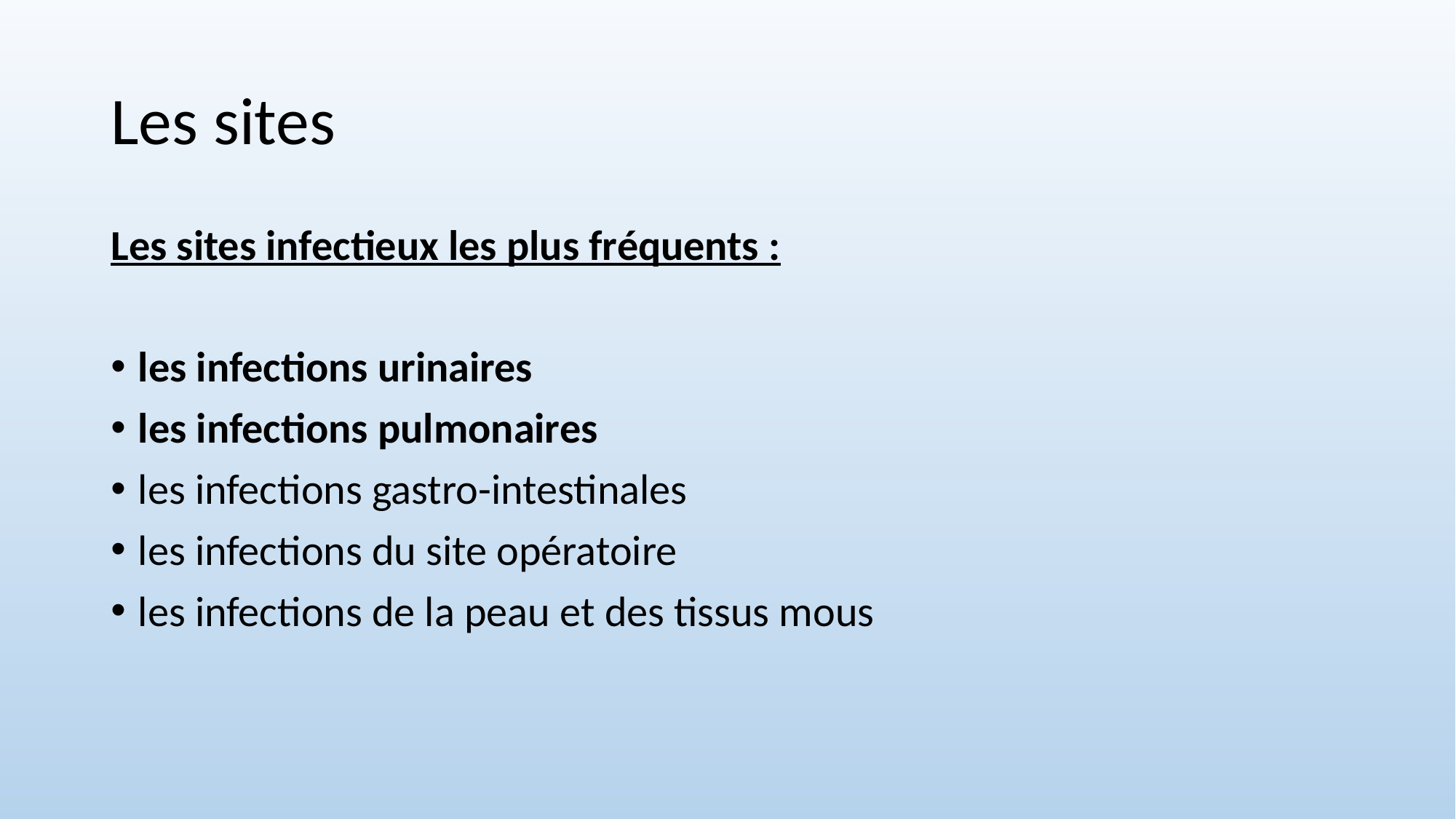

# Les sites
Les sites infectieux les plus fréquents :

les infections urinaires
les infections pulmonaires
les infections gastro-intestinales
les infections du site opératoire
les infections de la peau et des tissus mous